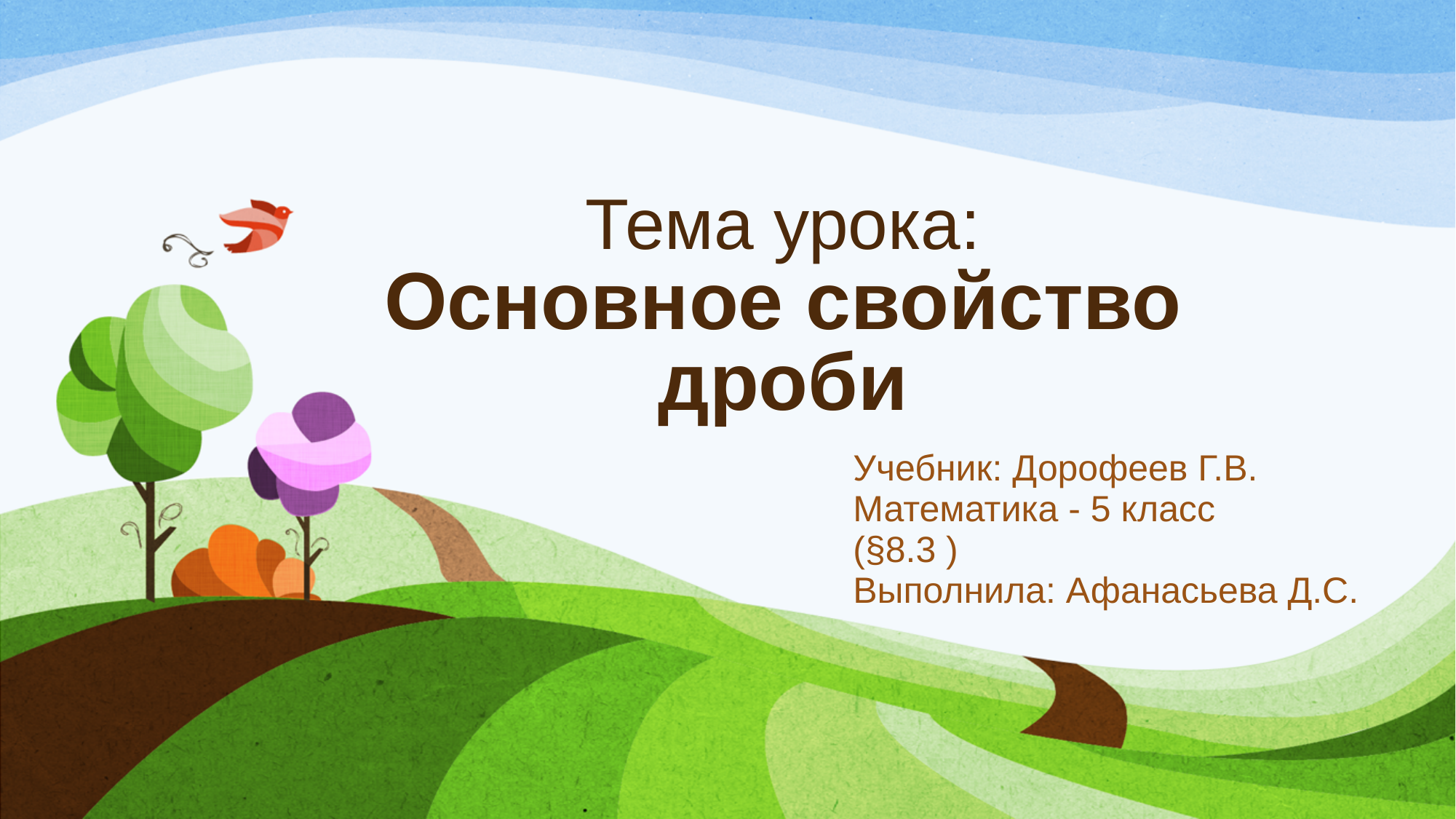

# Тема урока: Основное свойство дроби
Учебник: Дорофеев Г.В.
Математика - 5 класс
(§8.3 )
Выполнила: Афанасьева Д.С.